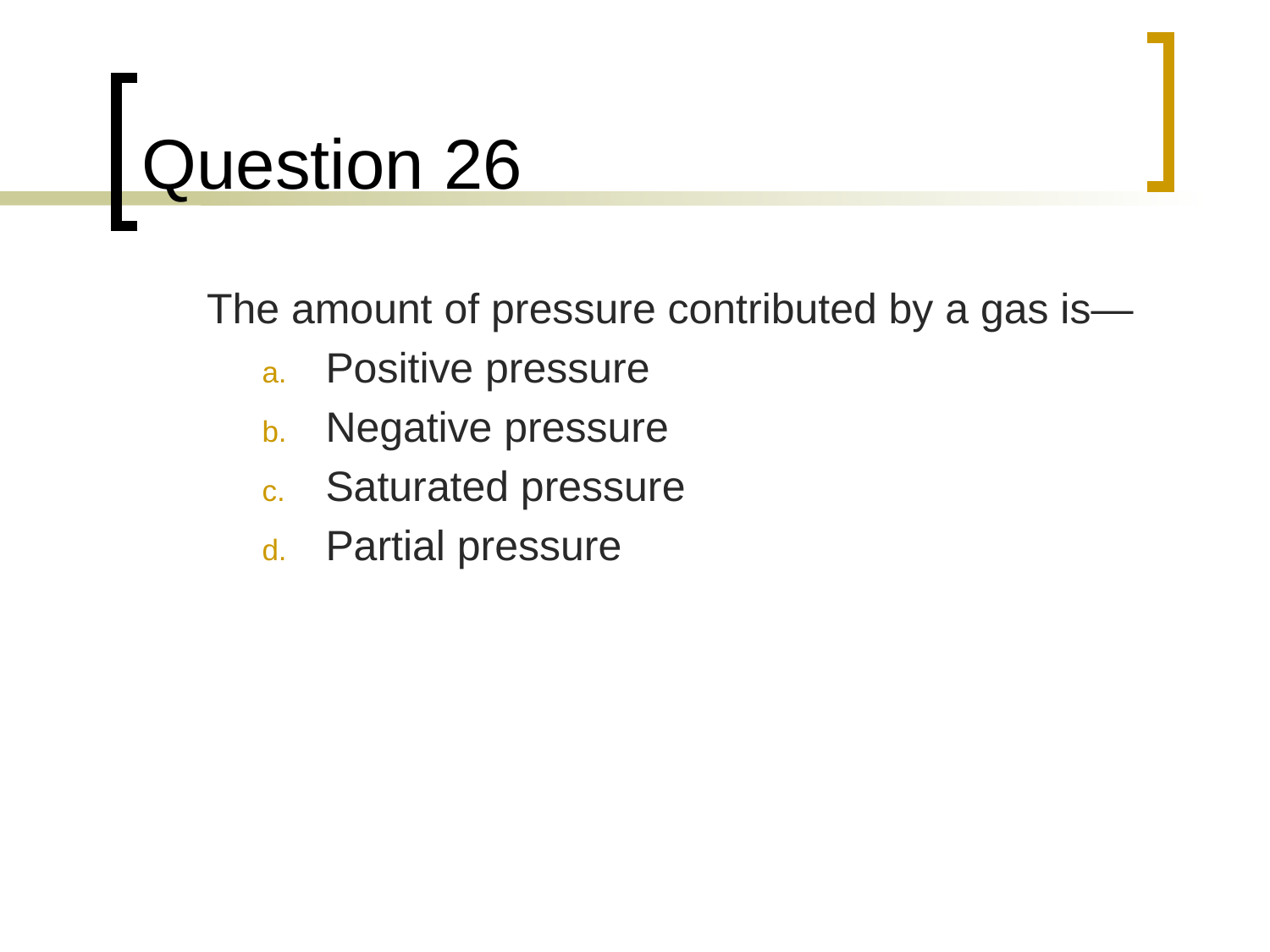

# Question 26
	The amount of pressure contributed by a gas is—
Positive pressure
Negative pressure
Saturated pressure
Partial pressure